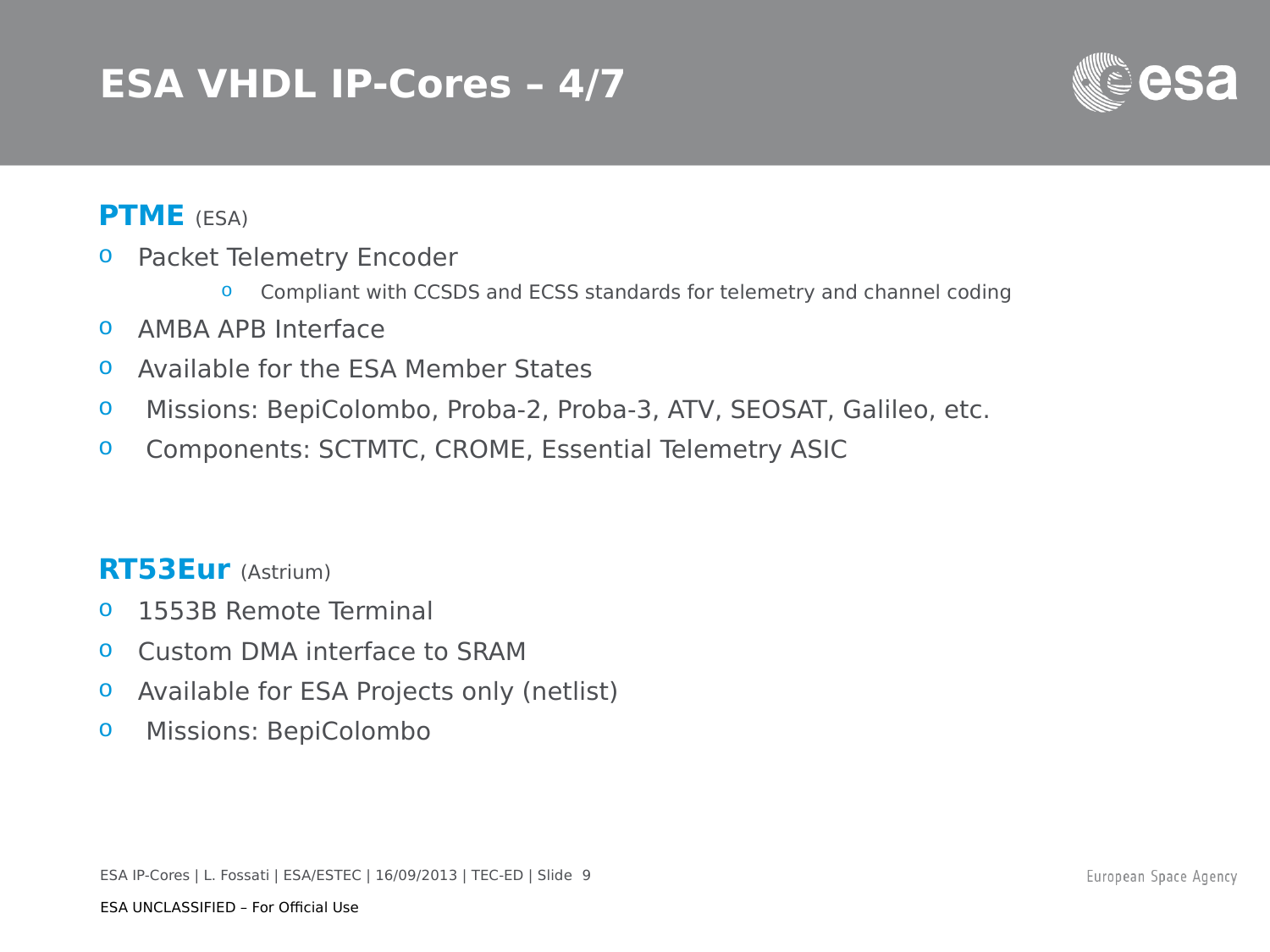

# ESA VHDL IP-Cores – 4/7
PTME (ESA)
Packet Telemetry Encoder
Compliant with CCSDS and ECSS standards for telemetry and channel coding
AMBA APB Interface
Available for the ESA Member States
Missions: BepiColombo, Proba-2, Proba-3, ATV, SEOSAT, Galileo, etc.
Components: SCTMTC, CROME, Essential Telemetry ASIC

RT53Eur (Astrium)
1553B Remote Terminal
Custom DMA interface to SRAM
Available for ESA Projects only (netlist)
Missions: BepiColombo